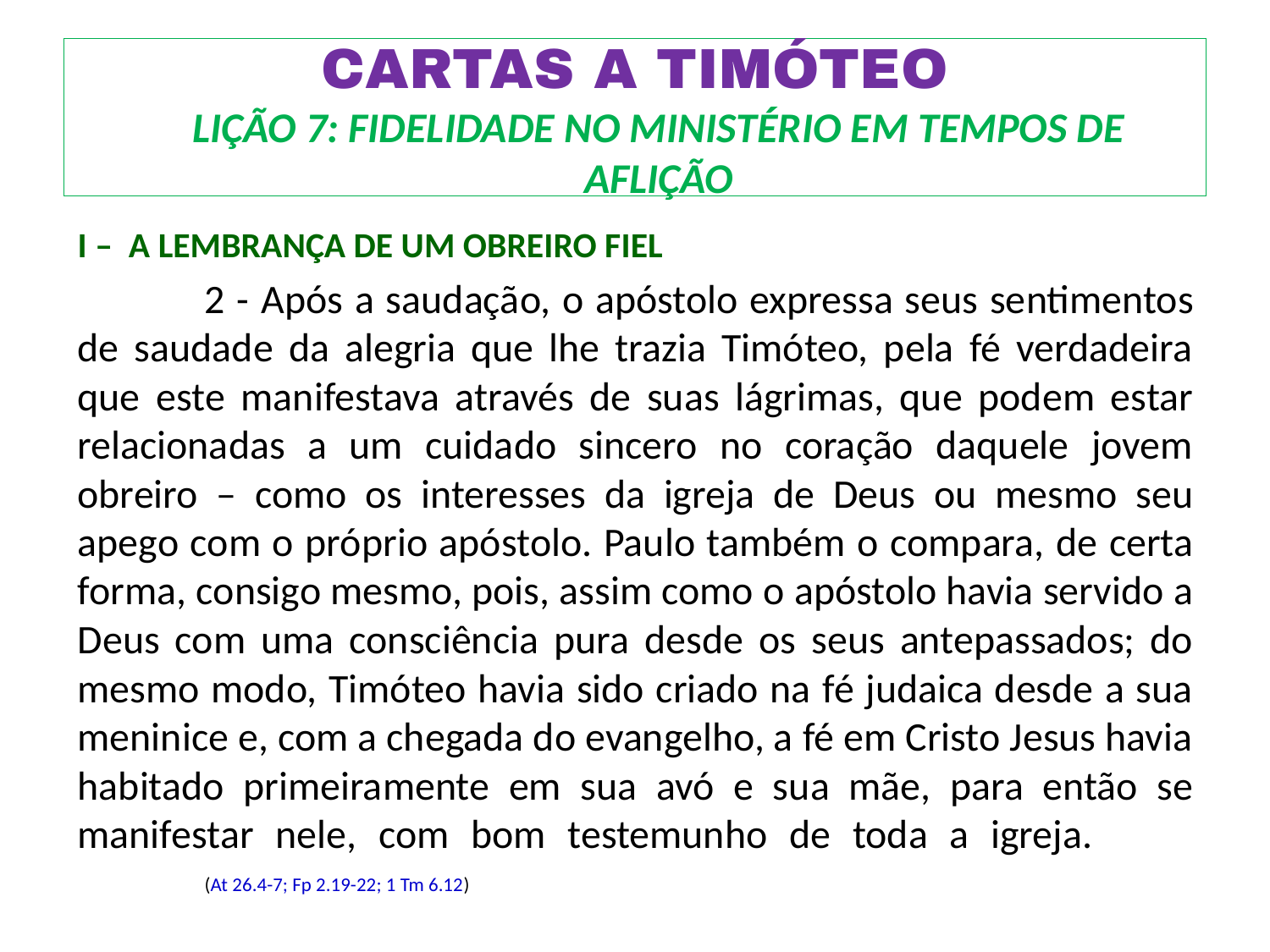

# CARTAS A TIMÓTEO LIÇÃO 7: FIDELIDADE NO MINISTÉRIO EM TEMPOS DE AFLIÇÃO
I –  A LEMBRANÇA DE UM OBREIRO FIEL
	2 - Após a saudação, o apóstolo expressa seus sentimentos de saudade da alegria que lhe trazia Timóteo, pela fé verdadeira que este manifestava através de suas lágrimas, que podem estar relacionadas a um cuidado sincero no coração daquele jovem obreiro – como os interesses da igreja de Deus ou mesmo seu apego com o próprio apóstolo. Paulo também o compara, de certa forma, consigo mesmo, pois, assim como o apóstolo havia servido a Deus com uma consciência pura desde os seus antepassados; do mesmo modo, Timóteo havia sido criado na fé judaica desde a sua meninice e, com a chegada do evangelho, a fé em Cristo Jesus havia habitado primeiramente em sua avó e sua mãe, para então se manifestar nele, com bom testemunho de toda a igreja.		(At 26.4-7; Fp 2.19-22; 1 Tm 6.12)